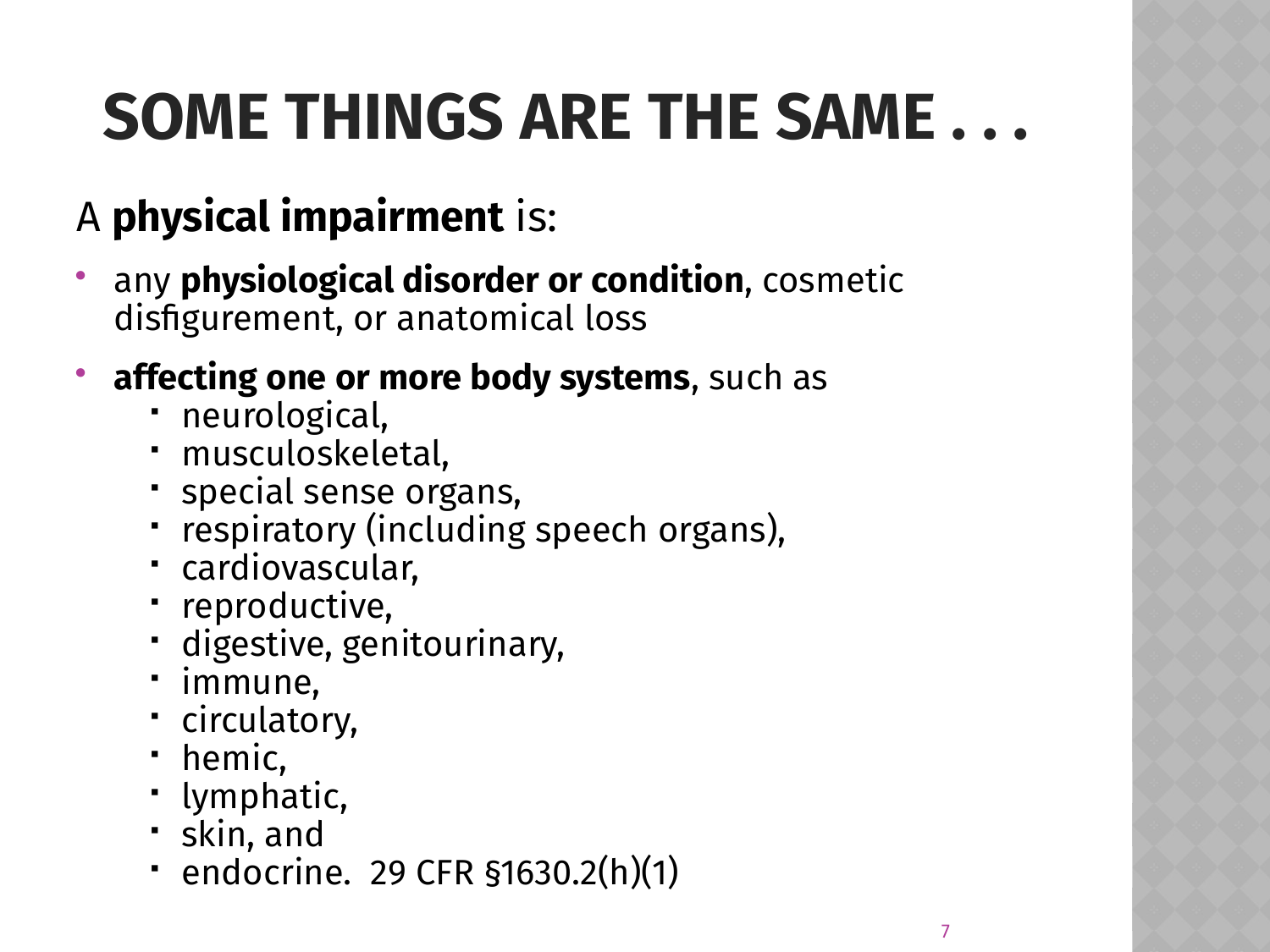

# some things are the same . . .
A physical impairment is:
any physiological disorder or condition, cosmetic disfigurement, or anatomical loss
affecting one or more body systems, such as
neurological,
musculoskeletal,
special sense organs,
respiratory (including speech organs),
cardiovascular,
reproductive,
digestive, genitourinary,
immune,
circulatory,
hemic,
lymphatic,
skin, and
endocrine.  29 CFR §1630.2(h)(1)

7